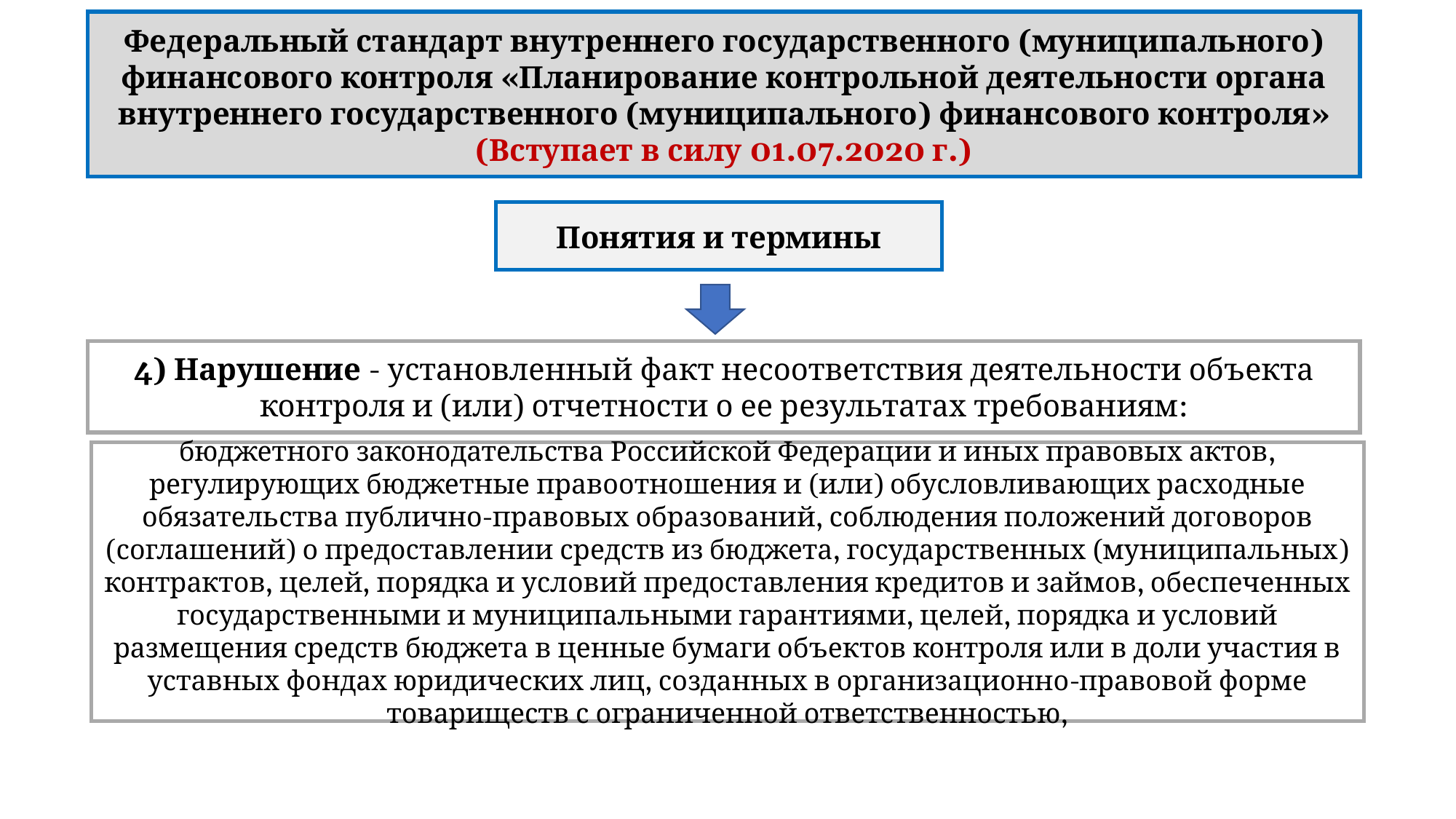

Федеральный стандарт внутреннего государственного (муниципального) финансового контроля «Планирование контрольной деятельности органа внутреннего государственного (муниципального) финансового контроля» (Вступает в силу 01.07.2020 г.)
Понятия и термины

4) Нарушение - установленный факт несоответствия деятельности объекта контроля и (или) отчетности о ее результатах требованиям:
бюджетного законодательства Российской Федерации и иных правовых актов, регулирующих бюджетные правоотношения и (или) обусловливающих расходные обязательства публично-правовых образований, соблюдения положений договоров (соглашений) о предоставлении средств из бюджета, государственных (муниципальных) контрактов, целей, порядка и условий предоставления кредитов и займов, обеспеченных государственными и муниципальными гарантиями, целей, порядка и условий размещения средств бюджета в ценные бумаги объектов контроля или в доли участия в уставных фондах юридических лиц, созданных в организационно-правовой форме товариществ с ограниченной ответственностью,